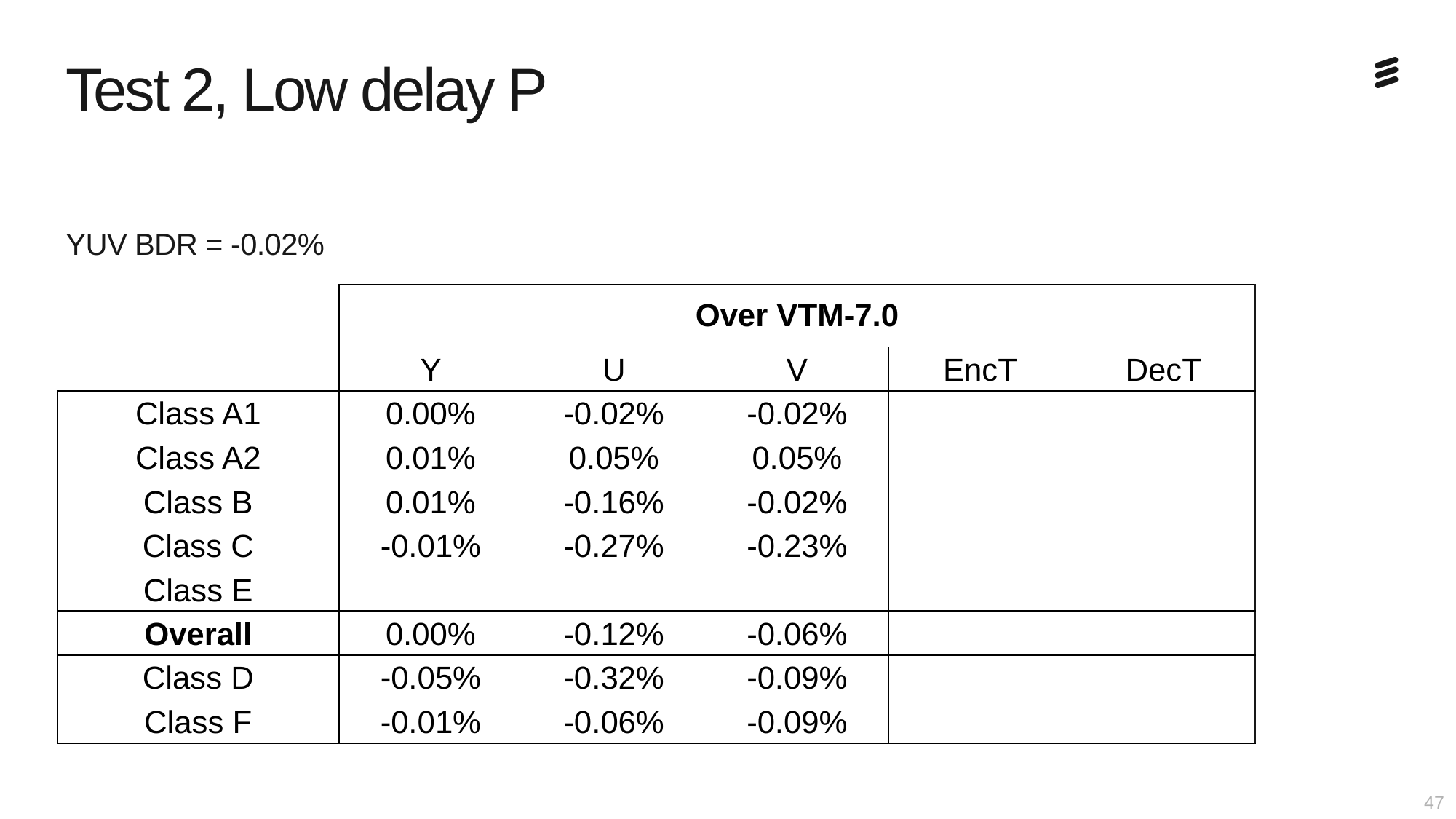

# Test 2, Low delay P
YUV BDR = -0.02%
|  | Over VTM-7.0 |  |  |  |  |
| --- | --- | --- | --- | --- | --- |
|  | Y | U | V | EncT | DecT |
| Class A1 | 0.00% | -0.02% | -0.02% |  |  |
| Class A2 | 0.01% | 0.05% | 0.05% |  |  |
| Class B | 0.01% | -0.16% | -0.02% |  |  |
| Class C | -0.01% | -0.27% | -0.23% |  |  |
| Class E |  |  |  |  |  |
| Overall | 0.00% | -0.12% | -0.06% |  |  |
| Class D | -0.05% | -0.32% | -0.09% |  |  |
| Class F | -0.01% | -0.06% | -0.09% |  |  |
47